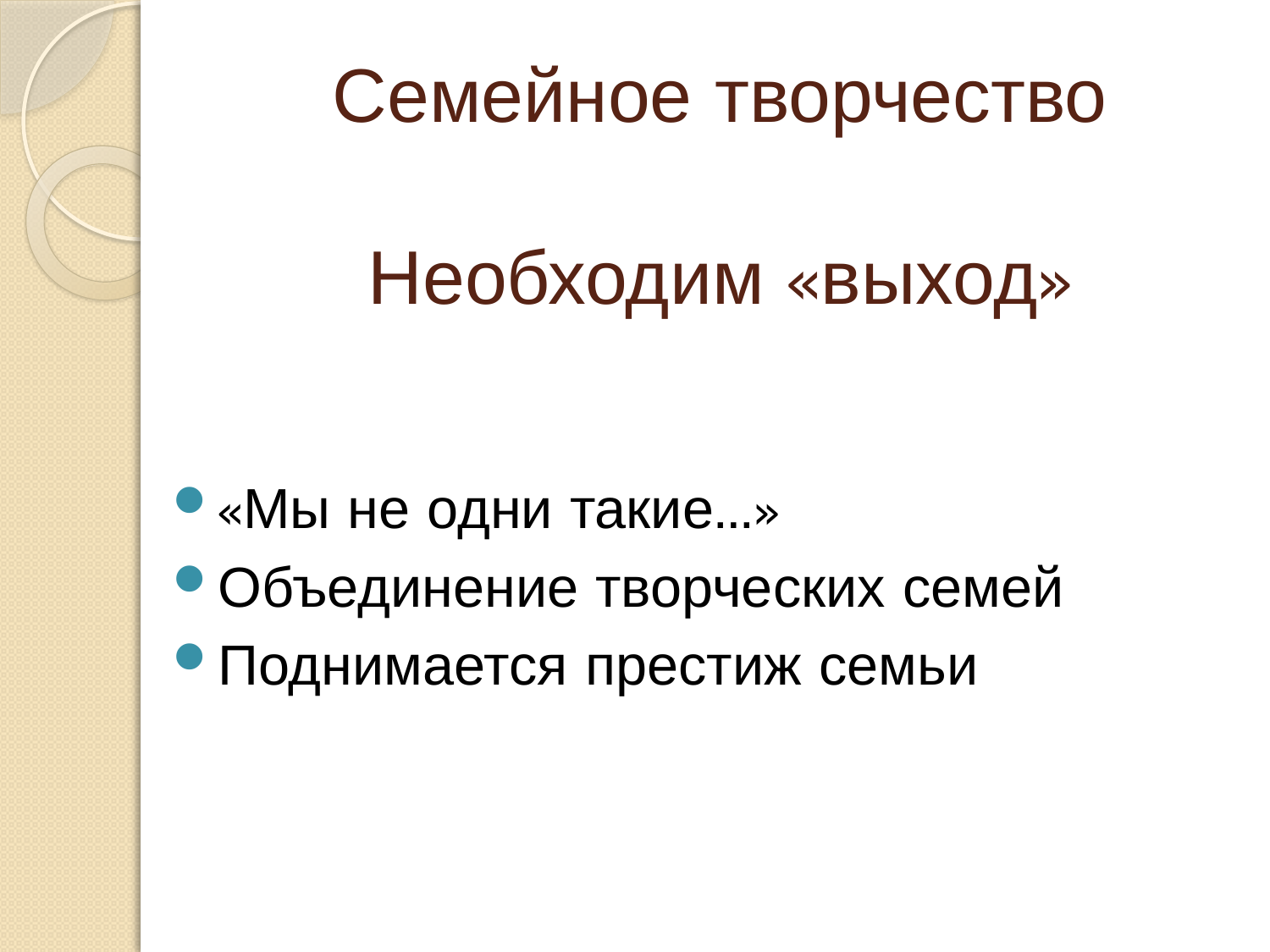

# Семейное творчество Необходим «выход»
«Мы не одни такие…»
Объединение творческих семей
Поднимается престиж семьи